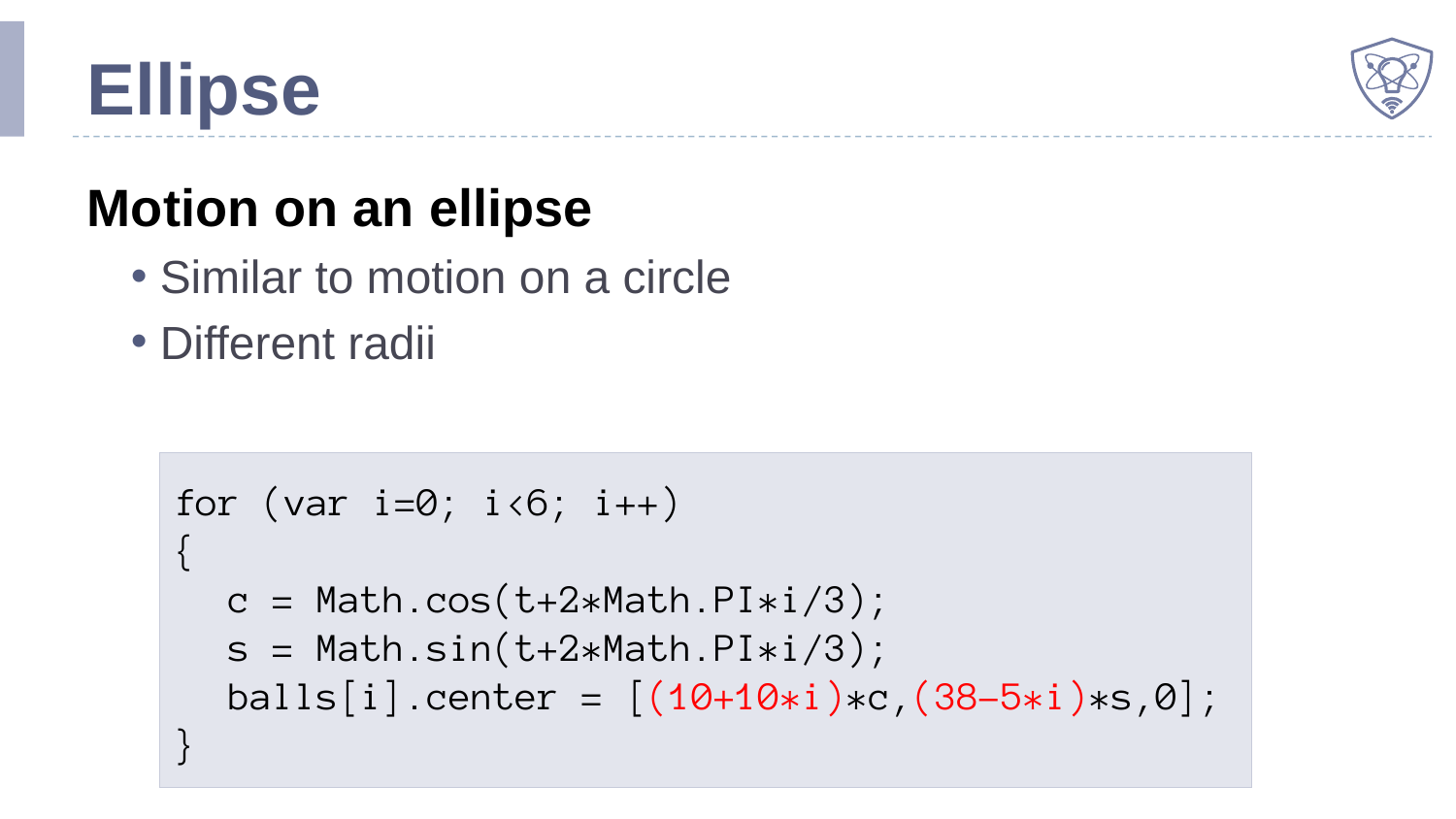

# Ellipse
Motion on an ellipse
Similar to motion on a circle
Different radii
for (var i=0; i<6; i++)
{
	c = Math.cos(t+2*Math.PI*i/3);
	s = Math.sin(t+2*Math.PI*i/3);
	balls[i].center = [(10+10*i)*c,(38-5*i)*s,0];
}